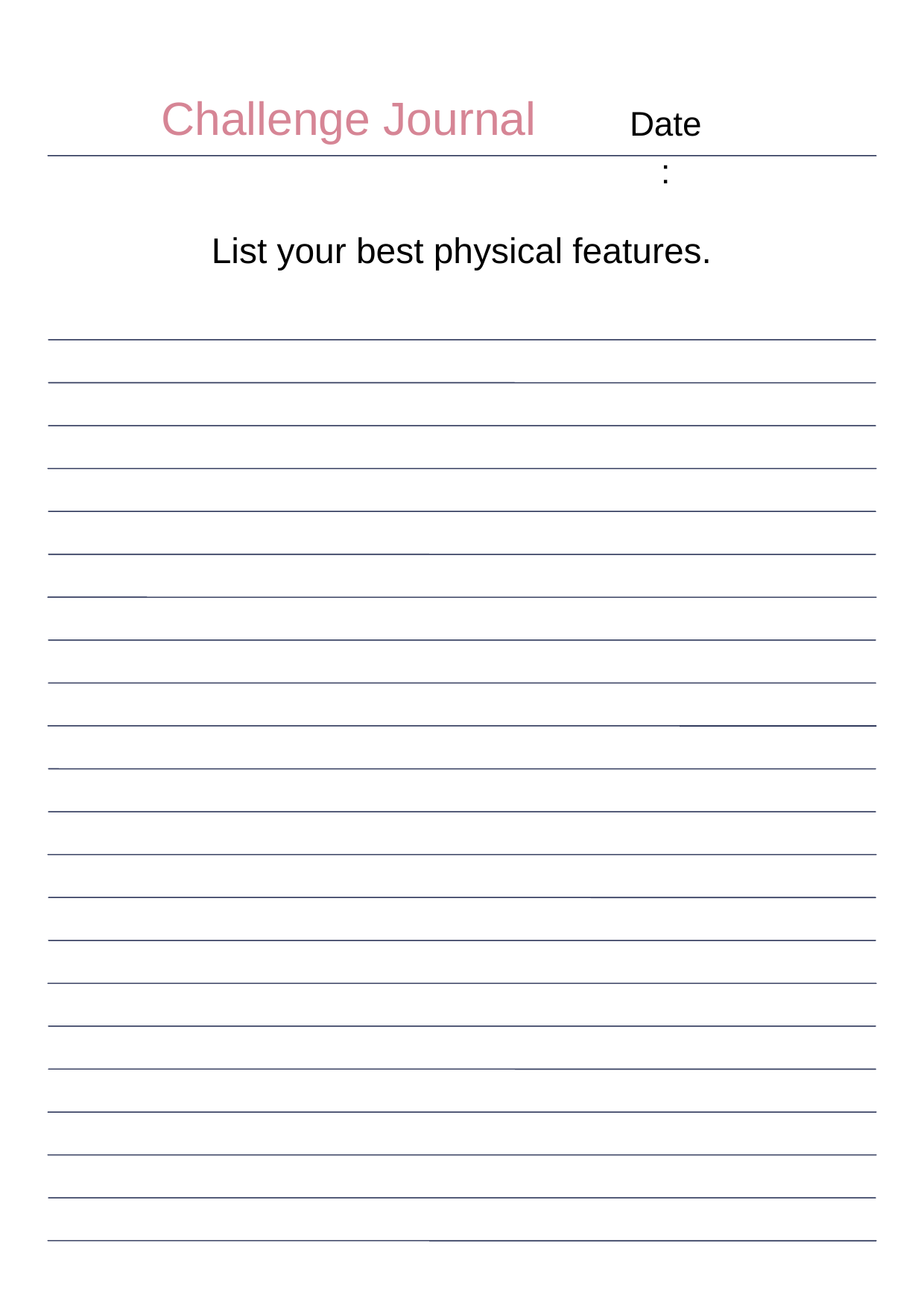

Challenge Journal
Date:

List your best physical features.